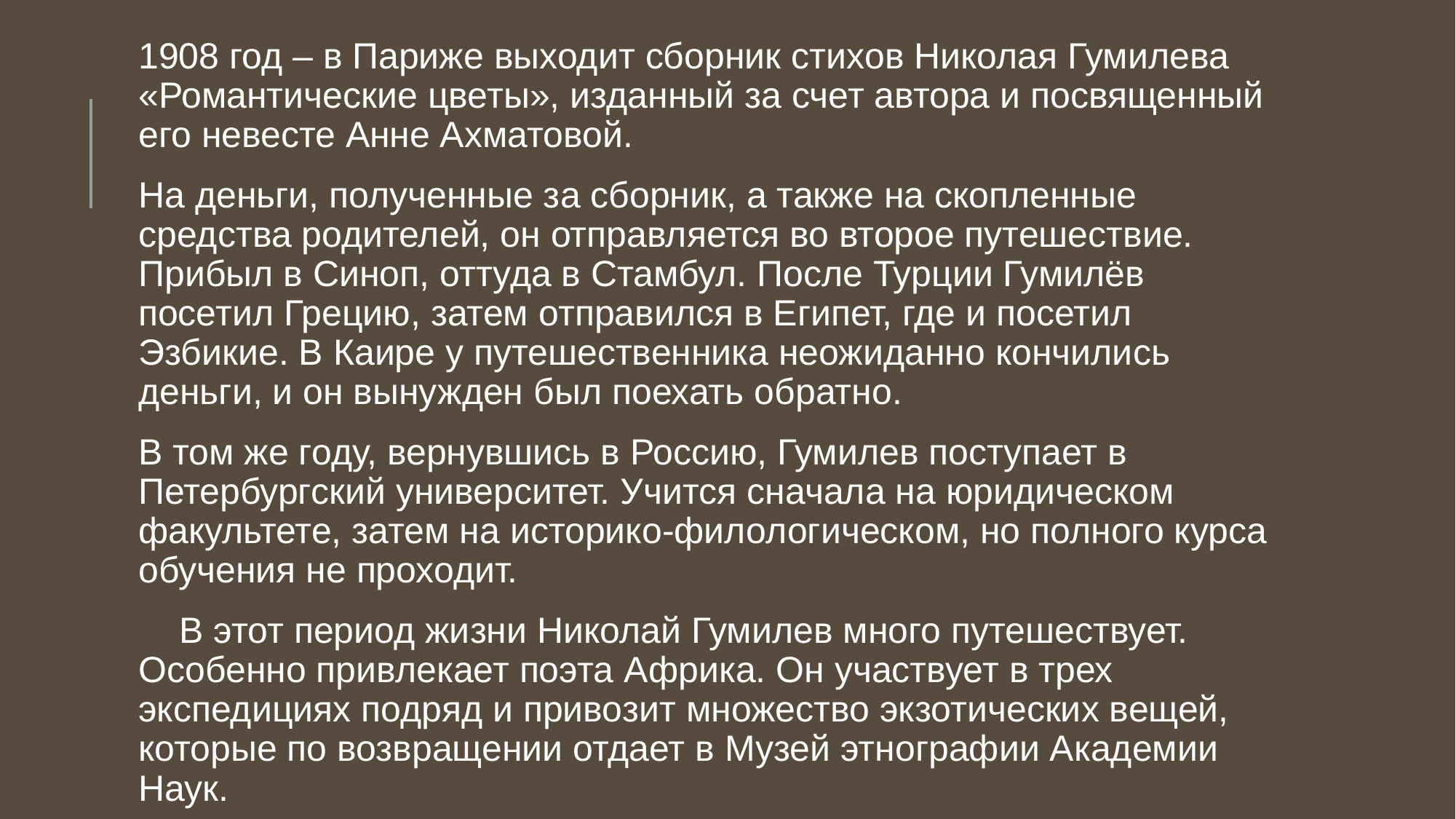

1908 год – в Париже выходит сборник стихов Николая Гумилева «Романтические цветы», изданный за счет автора и посвященный его невесте Анне Ахматовой.
На деньги, полученные за сборник, а также на скопленные средства родителей, он отправляется во второе путешествие. Прибыл в Синоп, оттуда в Стамбул. После Турции Гумилёв посетил Грецию, затем отправился в Египет, где и посетил Эзбикие. В Каире у путешественника неожиданно кончились деньги, и он вынужден был поехать обратно.
В том же году, вернувшись в Россию, Гумилев поступает в Петербургский университет. Учится сначала на юридическом факультете, затем на историко-филологическом, но полного курса обучения не проходит.
    В этот период жизни Николай Гумилев много путешествует. Особенно привлекает поэта Африка. Он участвует в трех экспедициях подряд и привозит множество экзотических вещей, которые по возвращении отдает в Музей этнографии Академии Наук.